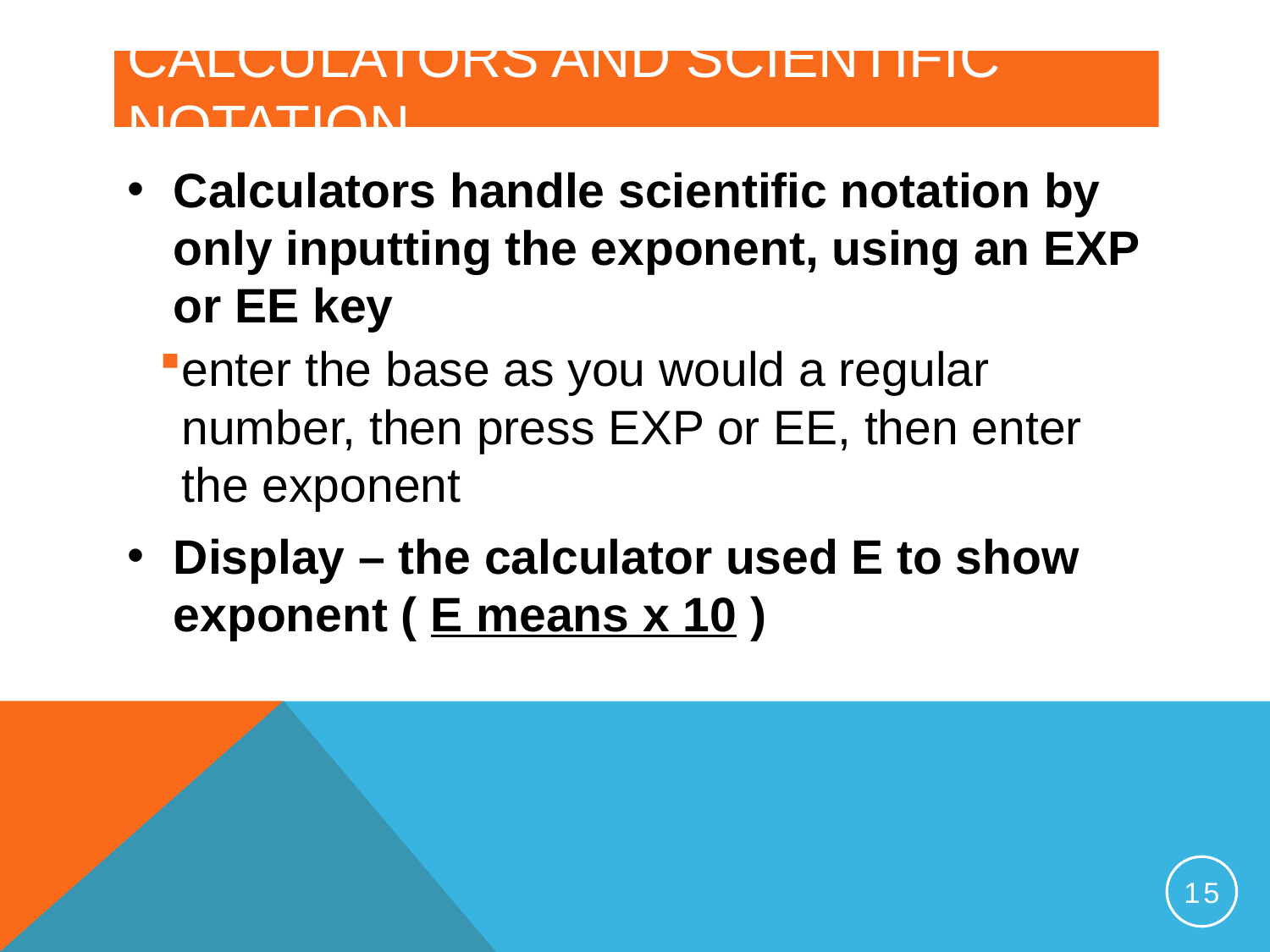

# Calculators and Scientific Notation
Calculators handle scientific notation by only inputting the exponent, using an EXP or EE key
enter the base as you would a regular number, then press EXP or EE, then enter the exponent
Display – the calculator used E to show exponent ( E means x 10 )
15